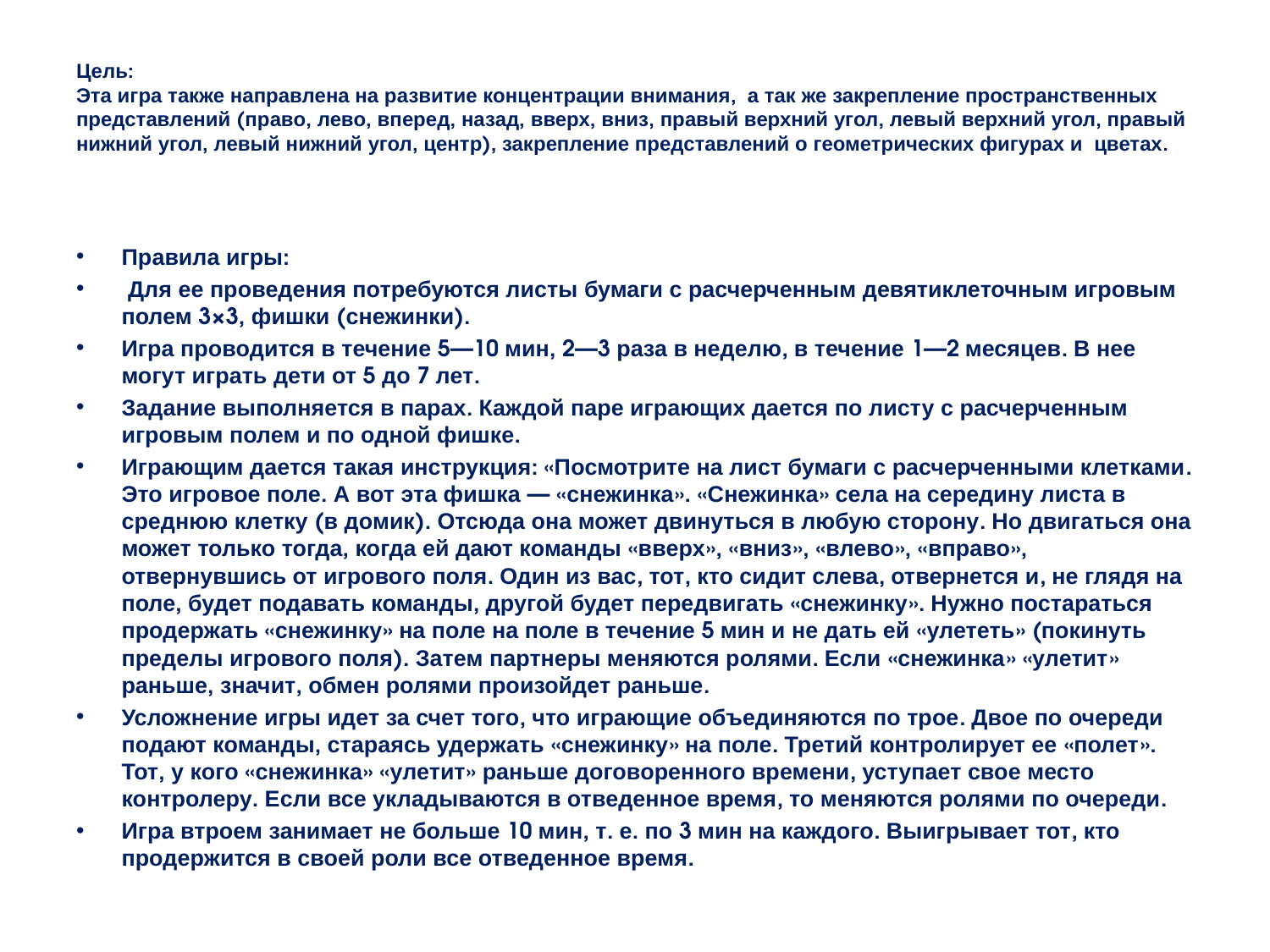

# Цель:  Эта игра также направлена на развитие концентрации внимания,  а так же закрепление пространственных представлений (право, лево, вперед, назад, вверх, вниз, правый верхний угол, левый верхний угол, правый нижний угол, левый нижний угол, центр), закрепление представлений о геометрических фигурах и  цветах.
Правила игры:
 Для ее проведения потребуются листы бумаги с расчерченным девятиклеточным игровым полем 3×3, фишки (снежинки).
Игра проводится в течение 5—10 мин, 2—3 раза в неделю, в течение 1—2 месяцев. В нее могут играть дети от 5 до 7 лет.
Задание выполняется в парах. Каждой паре играющих дается по листу с расчерченным игровым полем и по одной фишке.
Играющим дается такая инструкция: «Посмотрите на лист бумаги с расчерченными клетками. Это игровое поле. А вот эта фишка — «снежинка». «Снежинка» села на середину листа в среднюю клетку (в домик). Отсюда она может двинуться в любую сторону. Но двигаться она может только тогда, когда ей дают команды «вверх», «вниз», «влево», «вправо», отвернувшись от игрового поля. Один из вас, тот, кто сидит слева, отвернется и, не глядя на поле, будет подавать команды, другой будет передвигать «снежинку». Нужно постараться продержать «снежинку» на поле на поле в течение 5 мин и не дать ей «улететь» (покинуть пределы игрового поля). Затем партнеры меняются ролями. Если «снежинка» «улетит» раньше, значит, обмен ролями произойдет раньше.
Усложнение игры идет за счет того, что играющие объединяются по трое. Двое по очереди подают команды, стараясь удержать «снежинку» на поле. Третий контролирует ее «полет». Тот, у кого «снежинка» «улетит» раньше договоренного времени, уступает свое место контролеру. Если все укладываются в отведенное время, то меняются ролями по очереди.
Игра втроем занимает не больше 10 мин, т. е. по 3 мин на каждого. Выигрывает тот, кто продержится в своей роли все отведенное время.